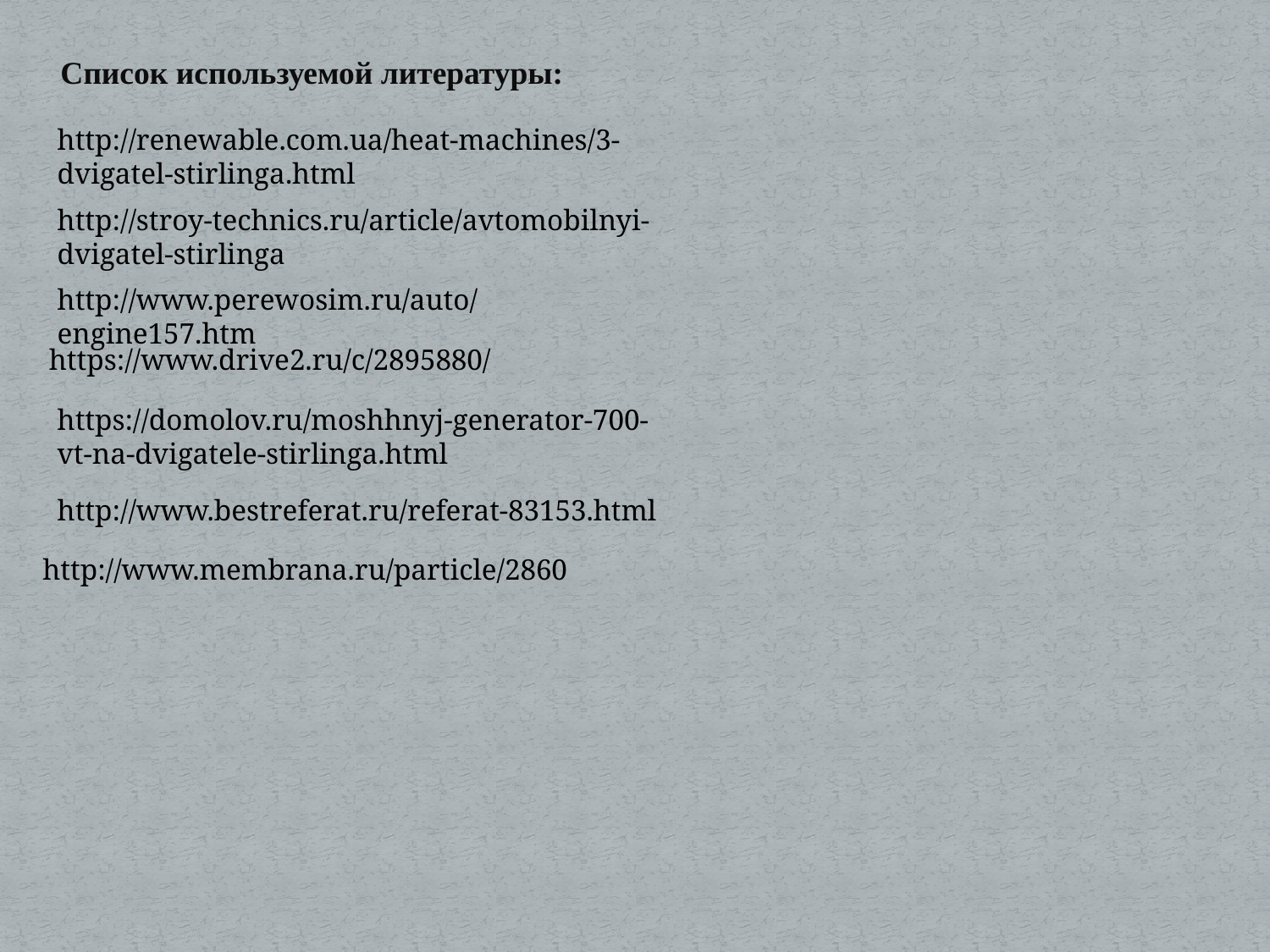

Список используемой литературы:
http://renewable.com.ua/heat-machines/3-dvigatel-stirlinga.html
http://stroy-technics.ru/article/avtomobilnyi-dvigatel-stirlinga
http://www.perewosim.ru/auto/engine157.htm
https://www.drive2.ru/c/2895880/
https://domolov.ru/moshhnyj-generator-700-vt-na-dvigatele-stirlinga.html
http://www.bestreferat.ru/referat-83153.html
http://www.membrana.ru/particle/2860